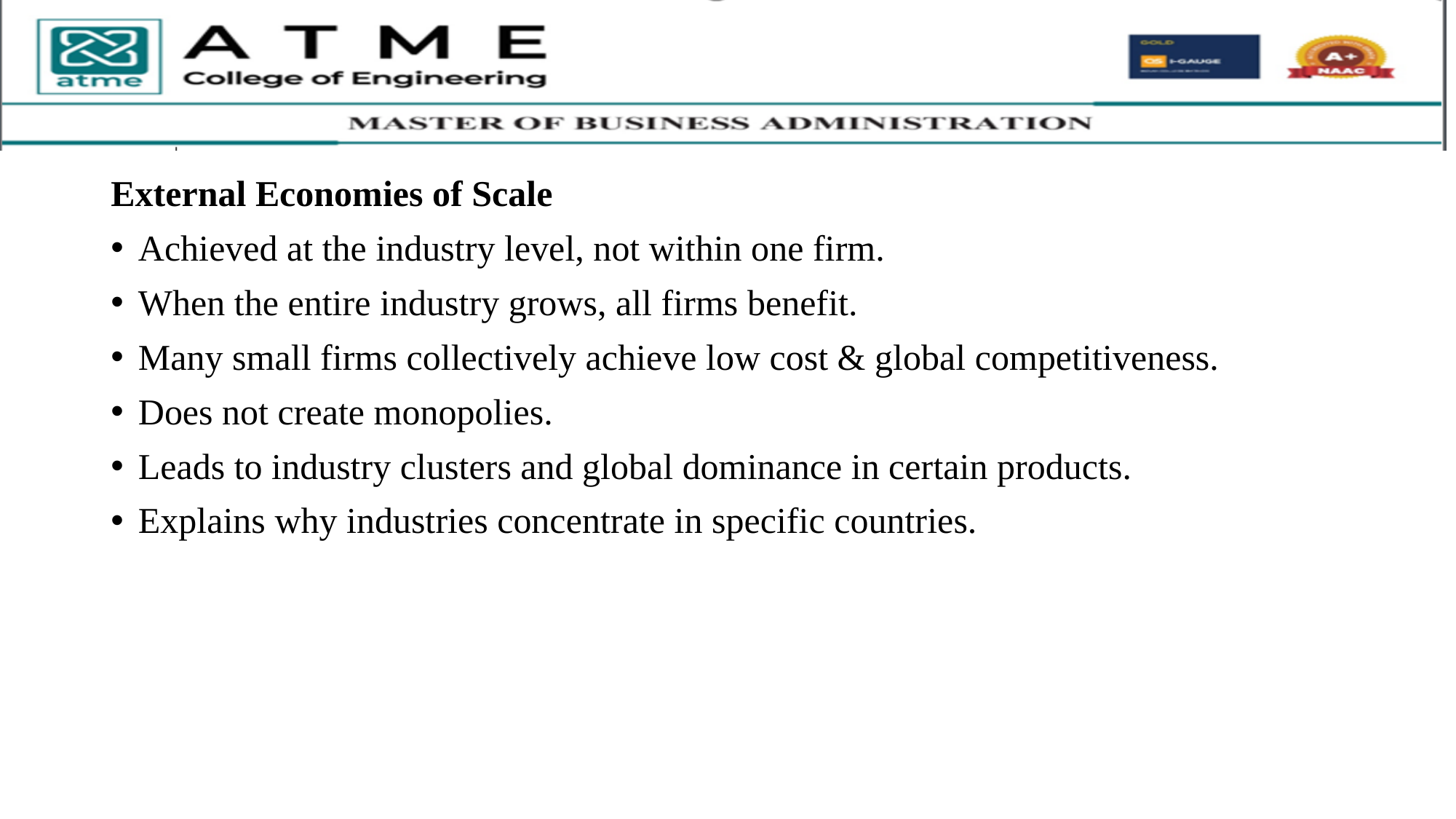

External Economies of Scale
Achieved at the industry level, not within one firm.
When the entire industry grows, all firms benefit.
Many small firms collectively achieve low cost & global competitiveness.
Does not create monopolies.
Leads to industry clusters and global dominance in certain products.
Explains why industries concentrate in specific countries.